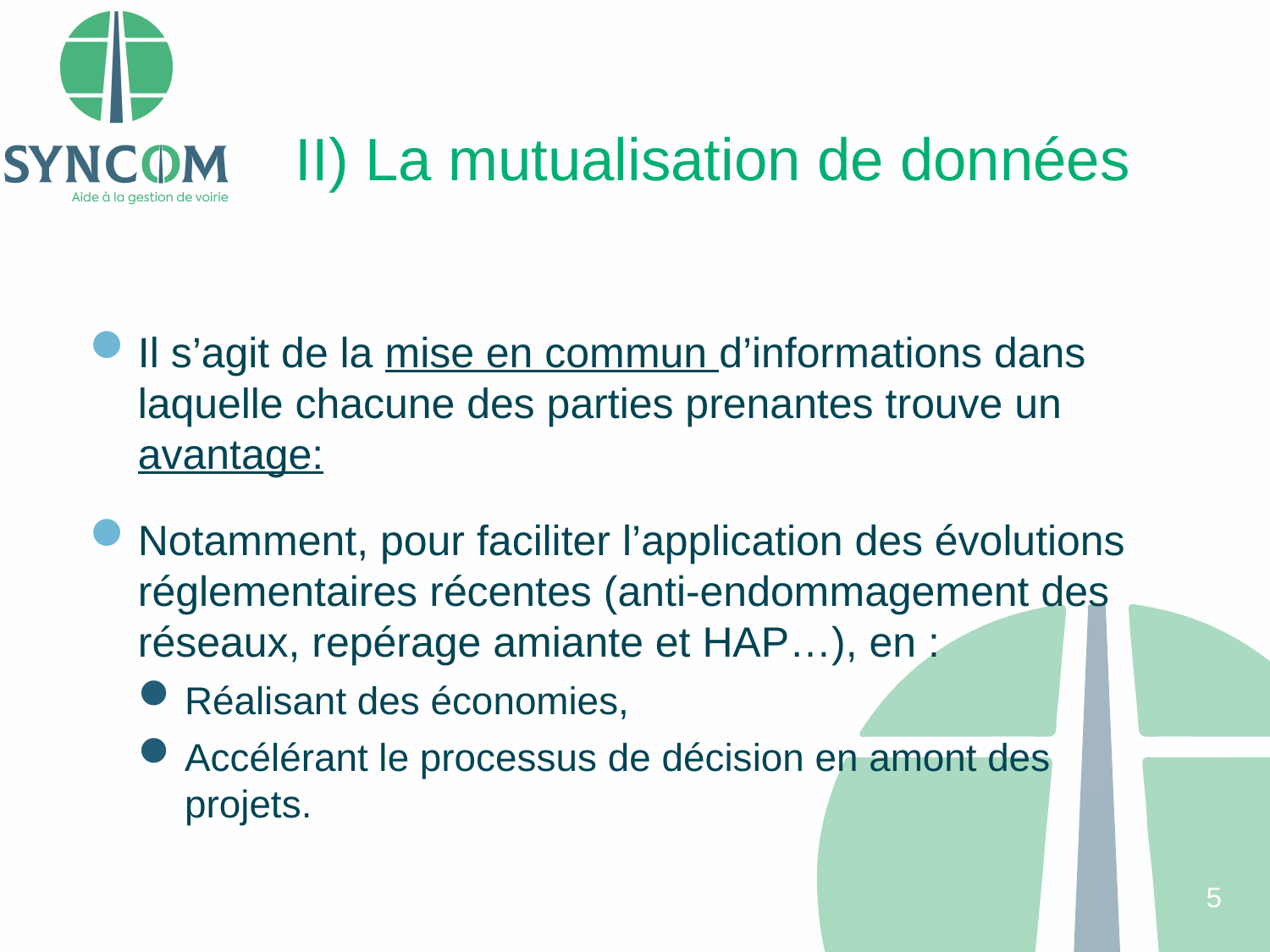

# II) La mutualisation de données
Il s’agit de la mise en commun d’informations dans laquelle chacune des parties prenantes trouve un avantage:
Notamment, pour faciliter l’application des évolutions réglementaires récentes (anti-endommagement des réseaux, repérage amiante et HAP…), en :
Réalisant des économies,
Accélérant le processus de décision en amont des projets.

5